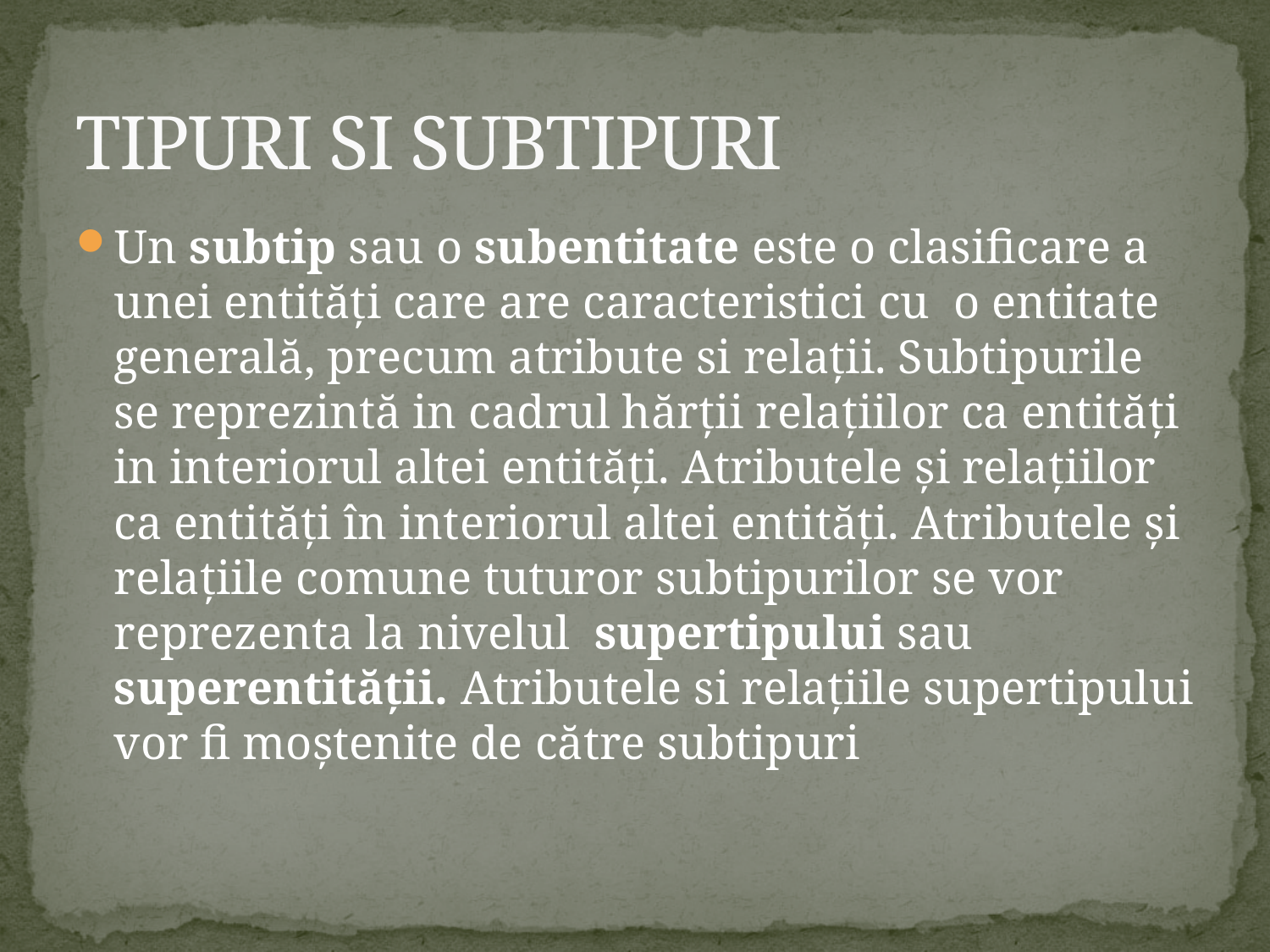

# TIPURI SI SUBTIPURI
Un subtip sau o subentitate este o clasificare a unei entităţi care are caracteristici cu  o entitate generală, precum atribute si relaţii. Subtipurile se reprezintă in cadrul hărţii relaţiilor ca entităţi in interiorul altei entităţi. Atributele şi relaţiilor ca entităţi în interiorul altei entităţi. Atributele şi relaţiile comune tuturor subtipurilor se vor reprezenta la nivelul  supertipului sau  superentităţii. Atributele si relaţiile supertipului vor fi moştenite de către subtipuri